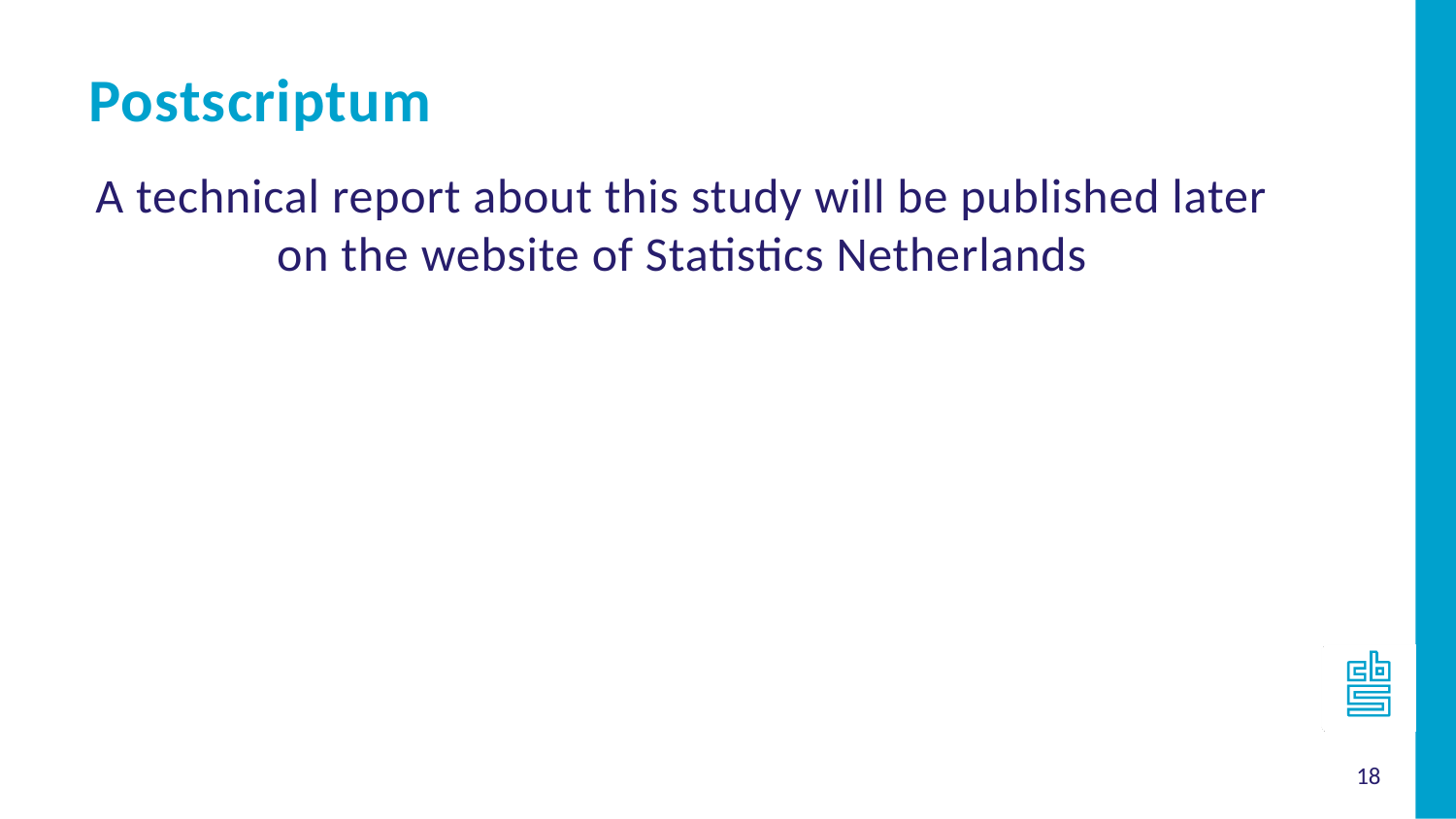

Postscriptum
A technical report about this study will be published later on the website of Statistics Netherlands
18